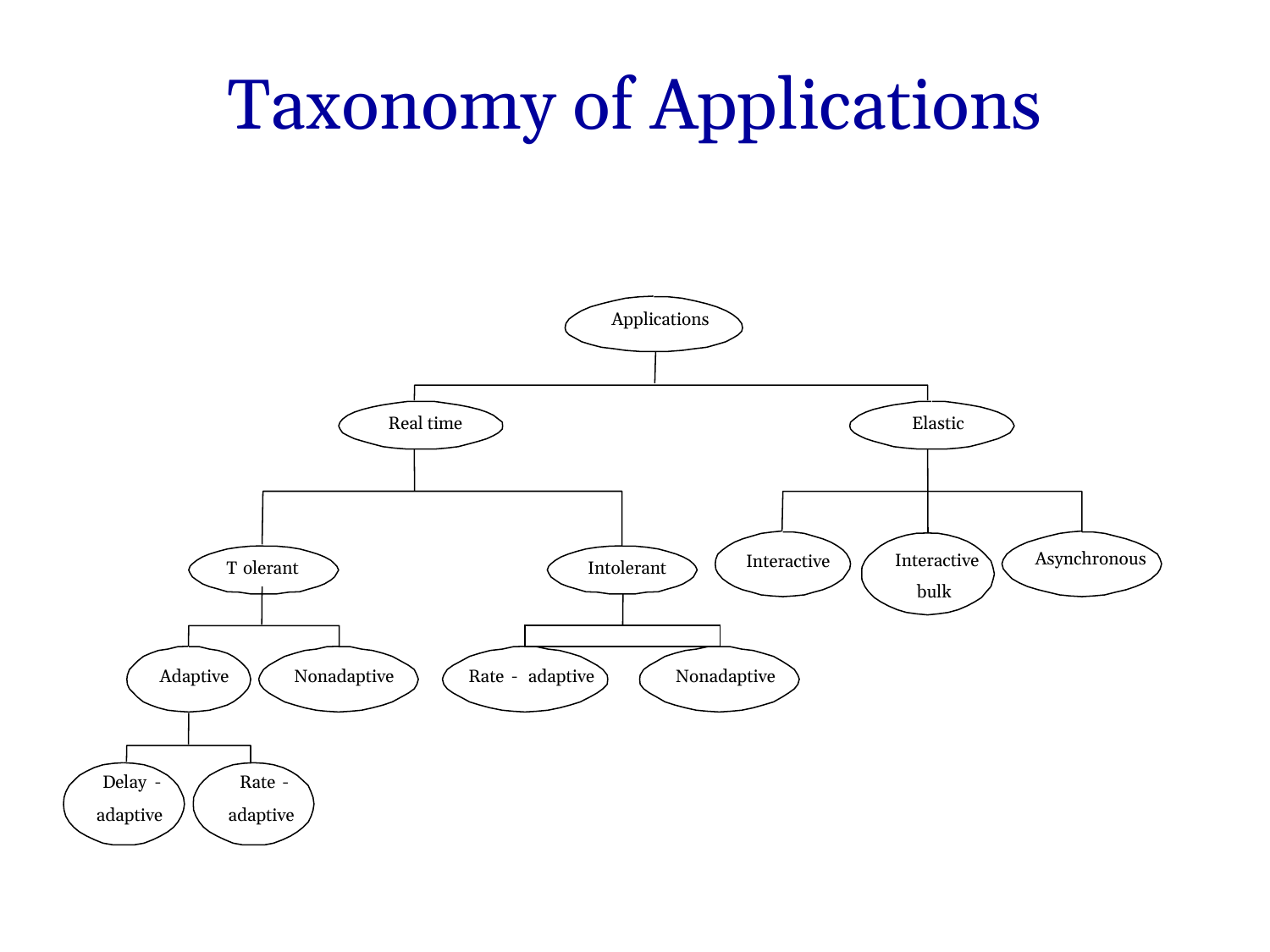

# Taxonomy of Applications

Applications

Real time
Elastic

Asynchronous

Interactive
Interactive

T
olerant
Intolerant

bulk

Adaptive
Nonadaptive
Rate
-
adaptive
Nonadaptive

Delay
-
Rate
-

adaptive
adaptive